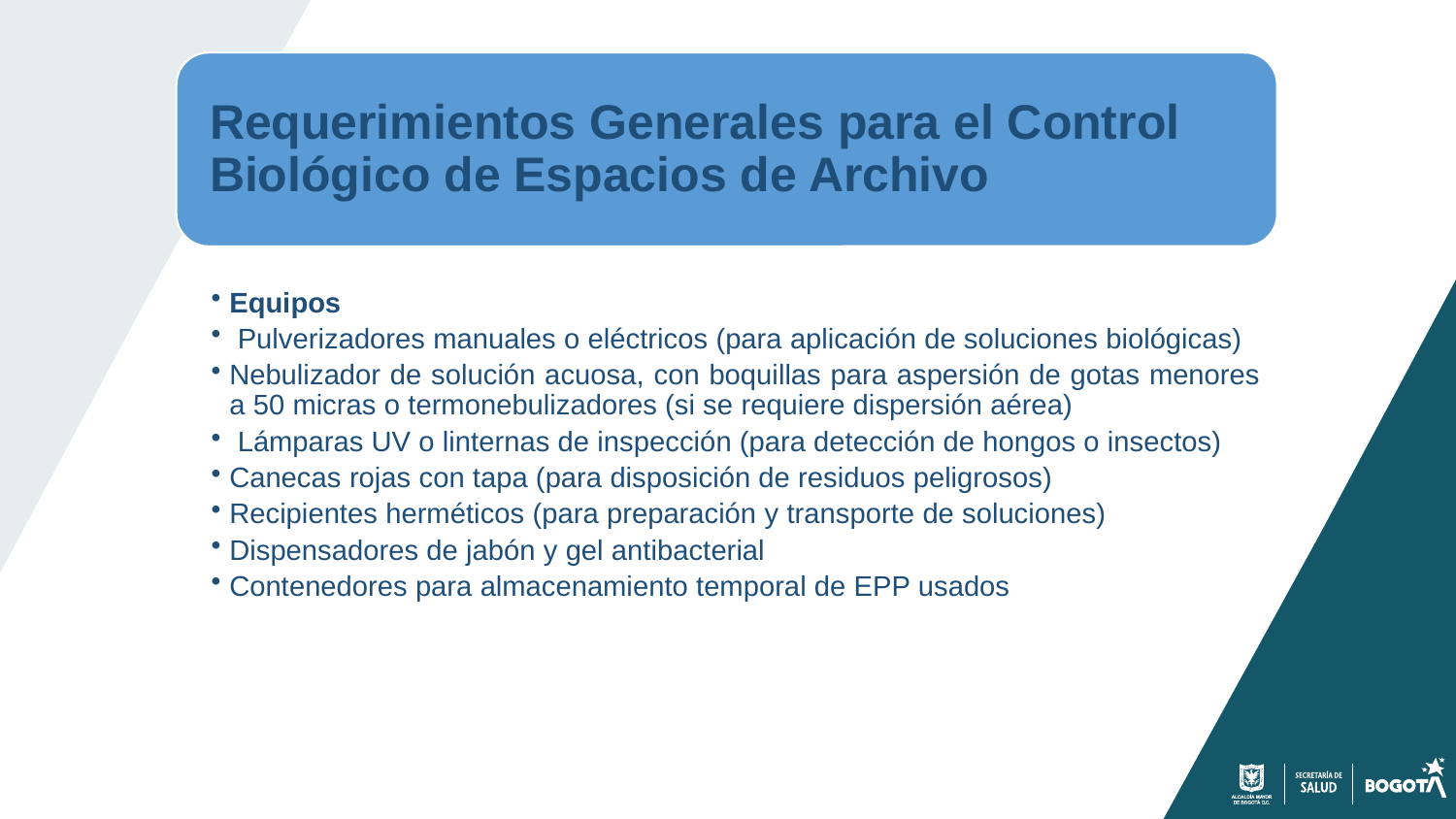

Requerimientos Generales para el Control Biológico de Espacios de Archivo
Equipos
 Pulverizadores manuales o eléctricos (para aplicación de soluciones biológicas)
Nebulizador de solución acuosa, con boquillas para aspersión de gotas menores a 50 micras o termonebulizadores (si se requiere dispersión aérea)
 Lámparas UV o linternas de inspección (para detección de hongos o insectos)
Canecas rojas con tapa (para disposición de residuos peligrosos)
Recipientes herméticos (para preparación y transporte de soluciones)
Dispensadores de jabón y gel antibacterial
Contenedores para almacenamiento temporal de EPP usados